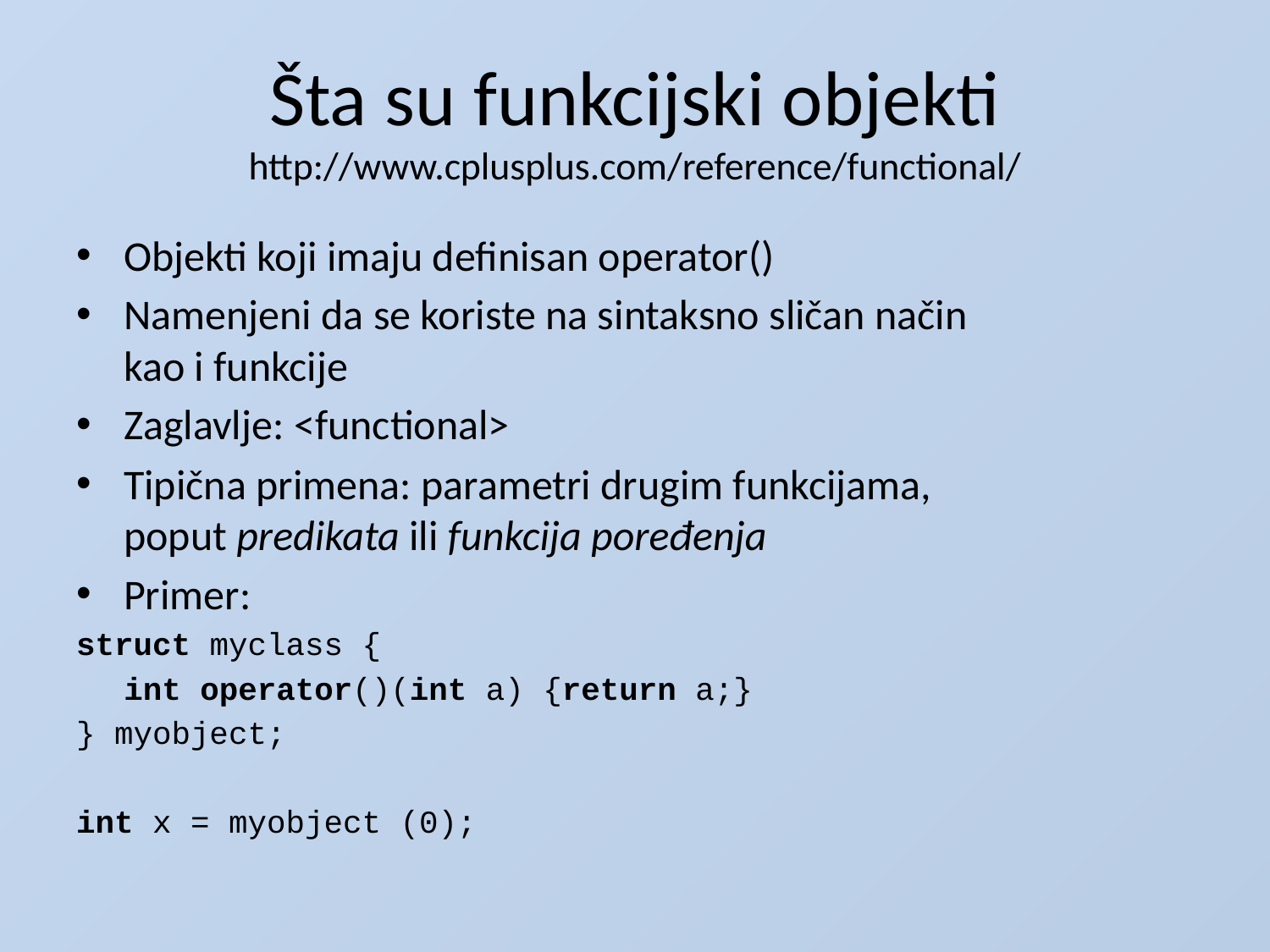

# Šta su funkcijski objekti http://www.cplusplus.com/reference/functional/
Objekti koji imaju definisan operator()
Namenjeni da se koriste na sintaksno sličan način
kao i funkcije
Zaglavlje: <functional>
Tipična primena: parametri drugim funkcijama,
poput predikata ili funkcija poređenja
Primer:
struct myclass {
	int operator()(int a) {return a;}
} myobject;

int x = myobject (0);